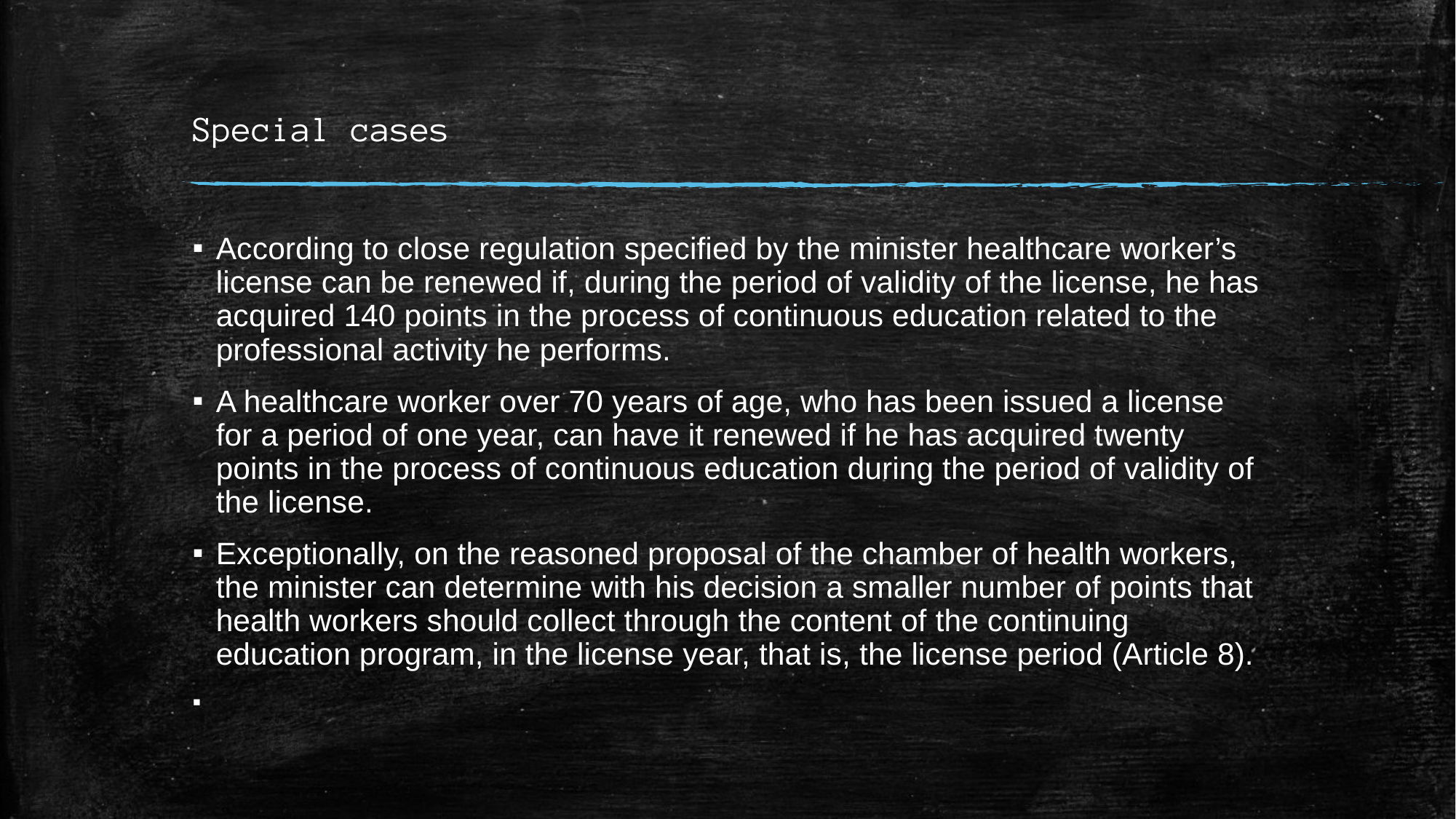

# Special cases
According to close regulation speciﬁed by the minister healthcare worker’s license can be renewed if, during the period of validity of the license, he has acquired 140 points in the process of continuous education related to the professional activity he performs.
A healthcare worker over 70 years of age, who has been issued a license for a period of one year, can have it renewed if he has acquired twenty points in the process of continuous education during the period of validity of the license.
Exceptionally, on the reasoned proposal of the chamber of health workers, the minister can determine with his decision a smaller number of points that health workers should collect through the content of the continuing education program, in the license year, that is, the license period (Article 8).